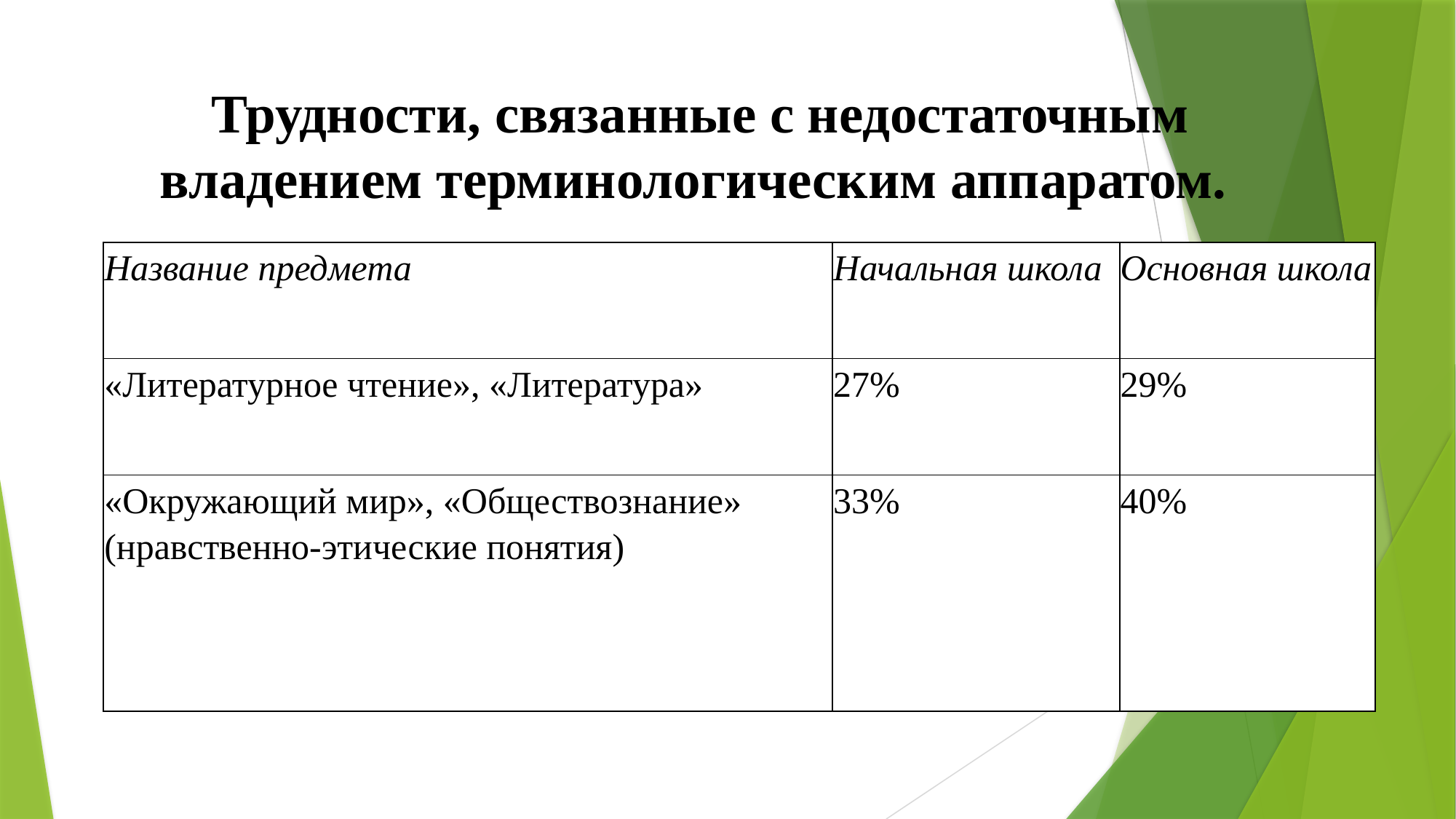

# Трудности, связанные с недостаточным владением терминологическим аппаратом.
| Название предмета | Начальная школа | Основная школа |
| --- | --- | --- |
| «Литературное чтение», «Литература» | 27% | 29% |
| «Окружающий мир», «Обществознание» (нравственно-этические понятия) | 33% | 40% |